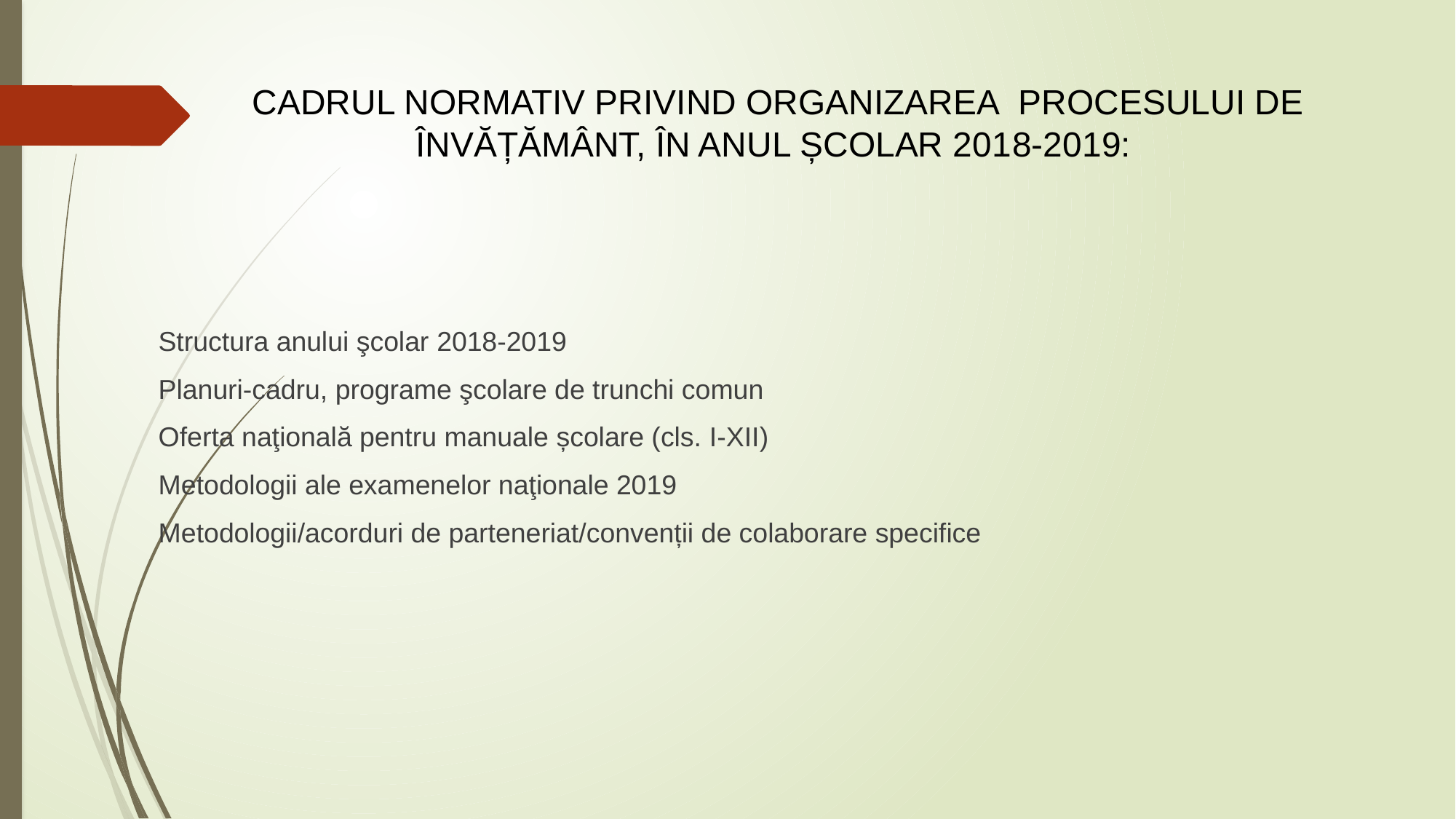

# CADRUL NORMATIV PRIVIND ORGANIZAREA  PROCESULUI DE ÎNVĂȚĂMÂNT, ÎN ANUL ȘCOLAR 2018-2019:

Structura anului şcolar 2018-2019
Planuri-cadru, programe şcolare de trunchi comun
Oferta naţională pentru manuale școlare (cls. I-XII)
Metodologii ale examenelor naţionale 2019
Metodologii/acorduri de parteneriat/convenții de colaborare specifice